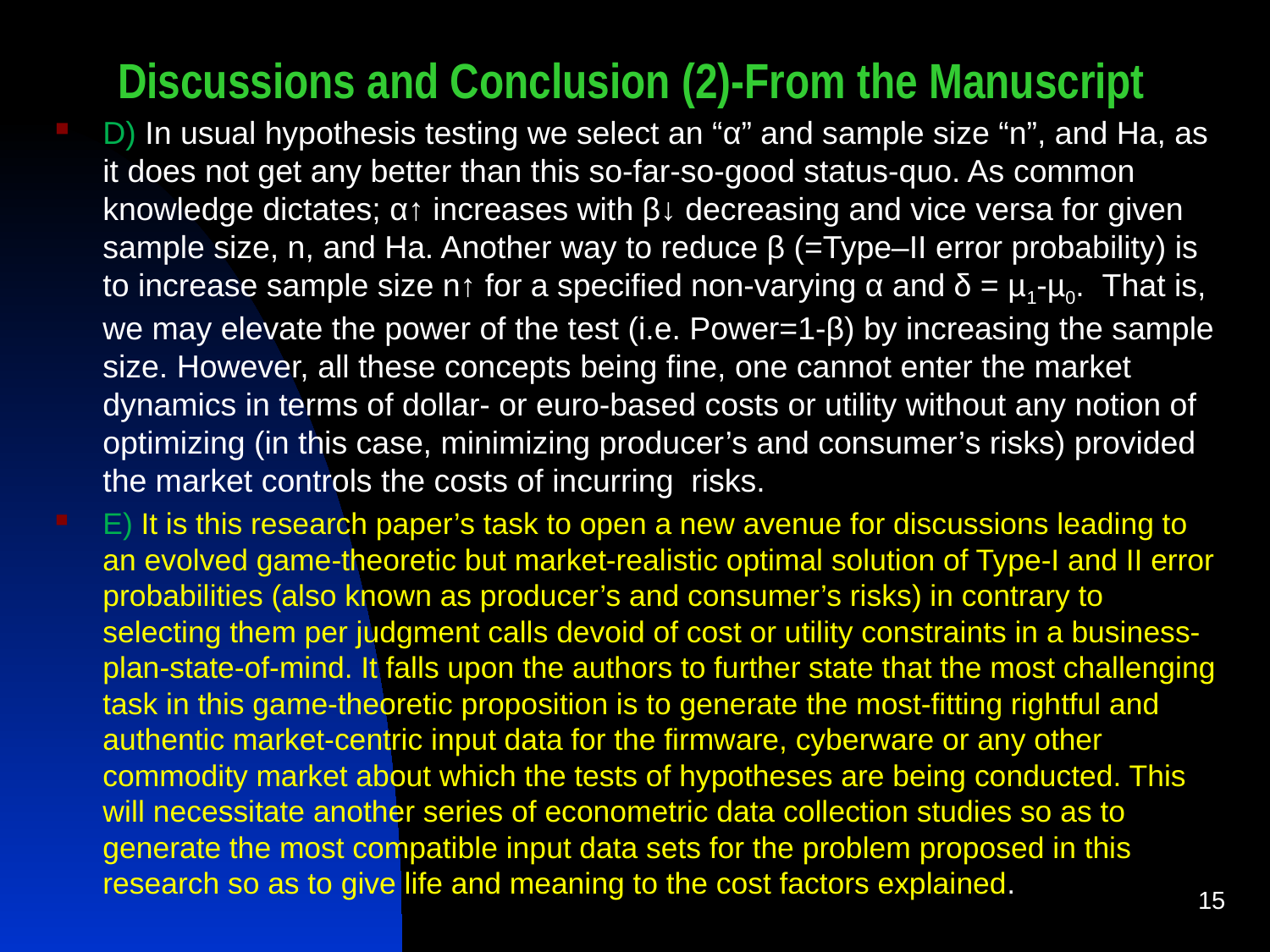

# Discussions and Conclusion (2)-From the Manuscript
D) In usual hypothesis testing we select an “α” and sample size “n”, and Ha, as it does not get any better than this so-far-so-good status-quo. As common knowledge dictates; α↑ increases with β↓ decreasing and vice versa for given sample size, n, and Ha. Another way to reduce β (=Type–II error probability) is to increase sample size n↑ for a specified non-varying α and δ = µ1-µ0.  That is, we may elevate the power of the test (i.e. Power=1-β) by increasing the sample size. However, all these concepts being fine, one cannot enter the market dynamics in terms of dollar- or euro-based costs or utility without any notion of optimizing (in this case, minimizing producer’s and consumer’s risks) provided the market controls the costs of incurring  risks.
E) It is this research paper’s task to open a new avenue for discussions leading to an evolved game-theoretic but market-realistic optimal solution of Type-I and II error probabilities (also known as producer’s and consumer’s risks) in contrary to selecting them per judgment calls devoid of cost or utility constraints in a business-plan-state-of-mind. It falls upon the authors to further state that the most challenging task in this game-theoretic proposition is to generate the most-fitting rightful and authentic market-centric input data for the firmware, cyberware or any other commodity market about which the tests of hypotheses are being conducted. This will necessitate another series of econometric data collection studies so as to generate the most compatible input data sets for the problem proposed in this research so as to give life and meaning to the cost factors explained.

15